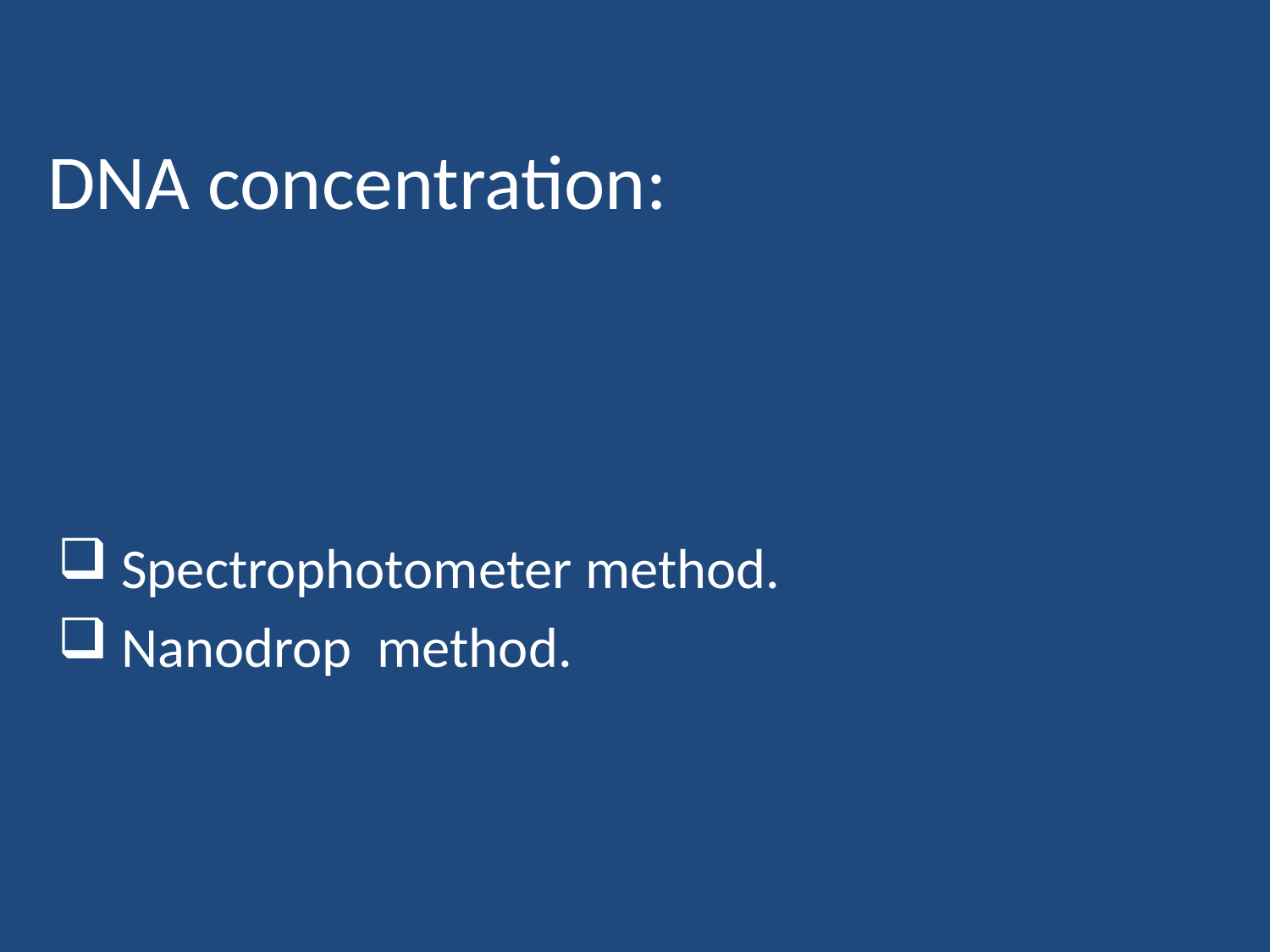

# DNA concentration:
Spectrophotometer method.
Nanodrop  method.